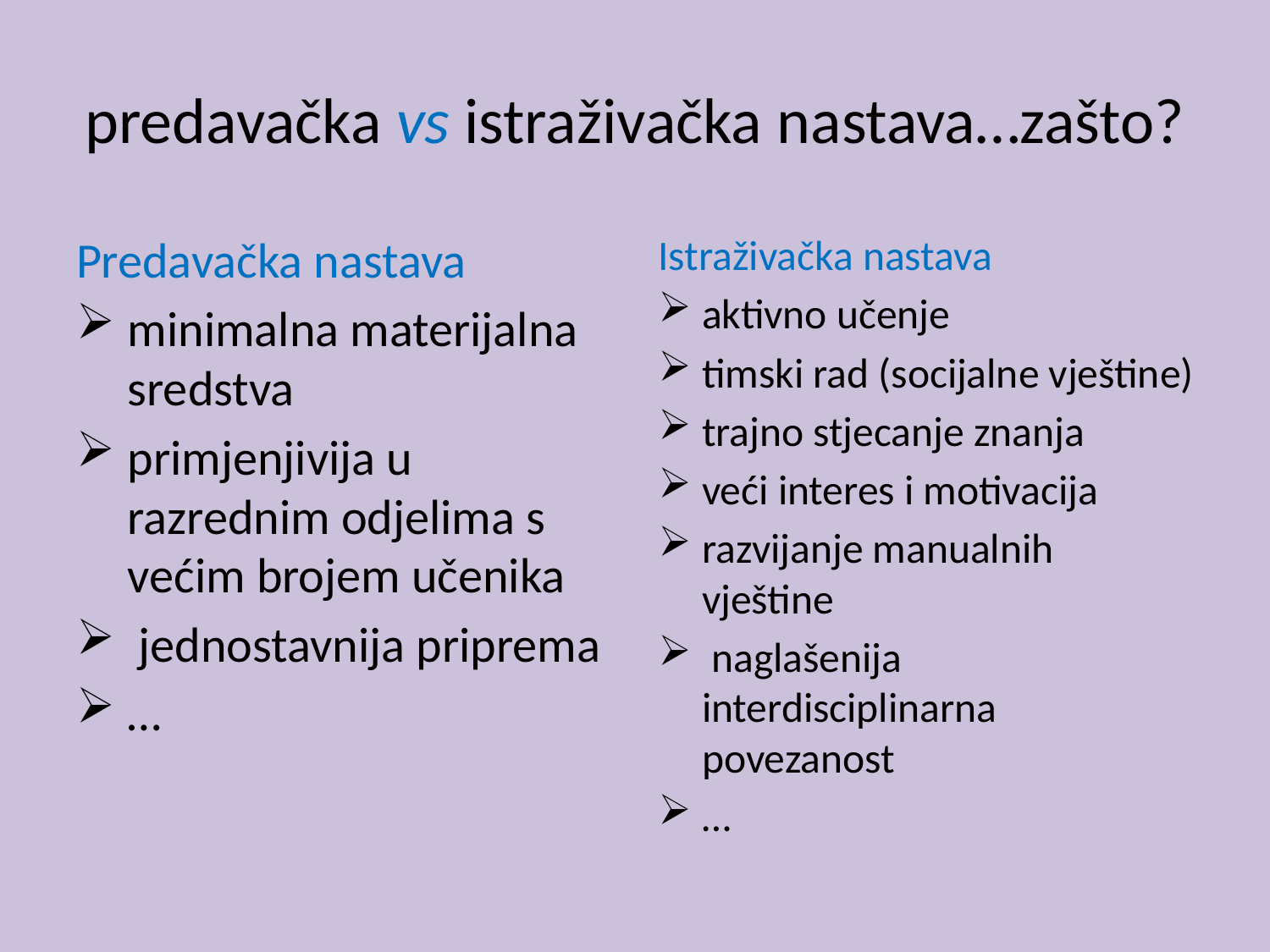

# predavačka vs istraživačka nastava…zašto?
Predavačka nastava
minimalna materijalna sredstva
primjenjivija u razrednim odjelima s većim brojem učenika
 jednostavnija priprema
…
Istraživačka nastava
aktivno učenje
timski rad (socijalne vještine)
trajno stjecanje znanja
veći interes i motivacija
razvijanje manualnih vještine
 naglašenija interdisciplinarna povezanost
…